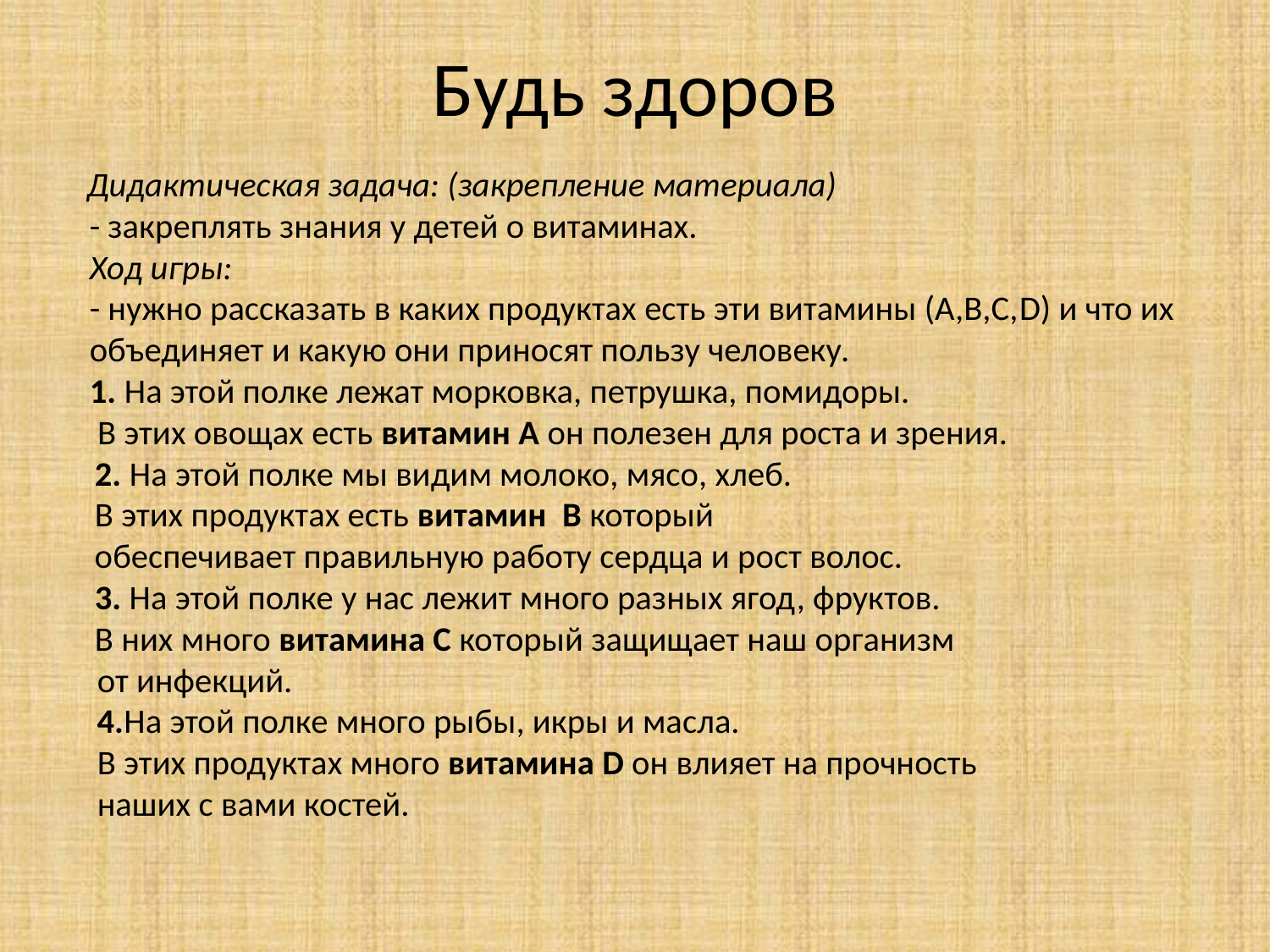

# Будь здоров
     Дидактическая задача: (закрепление материала)
- закреплять знания у детей о витаминах.
Ход игры:
- нужно рассказать в каких продуктах есть эти витамины (А,В,С,D) и что их объединяет и какую они приносят пользу человеку.
1. На этой полке лежат морковка, петрушка, помидоры.
 В этих овощах есть витамин А он полезен для роста и зрения.
      2. На этой полке мы видим молоко, мясо, хлеб.
      В этих продуктах есть витамин  В который
      обеспечивает правильную работу сердца и рост волос.
      3. На этой полке у нас лежит много разных ягод, фруктов.
      В них много витамина С который защищает наш организм
     от инфекций.
     4.На этой полке много рыбы, икры и масла.
     В этих продуктах много витамина D он влияет на прочность
     наших с вами костей.